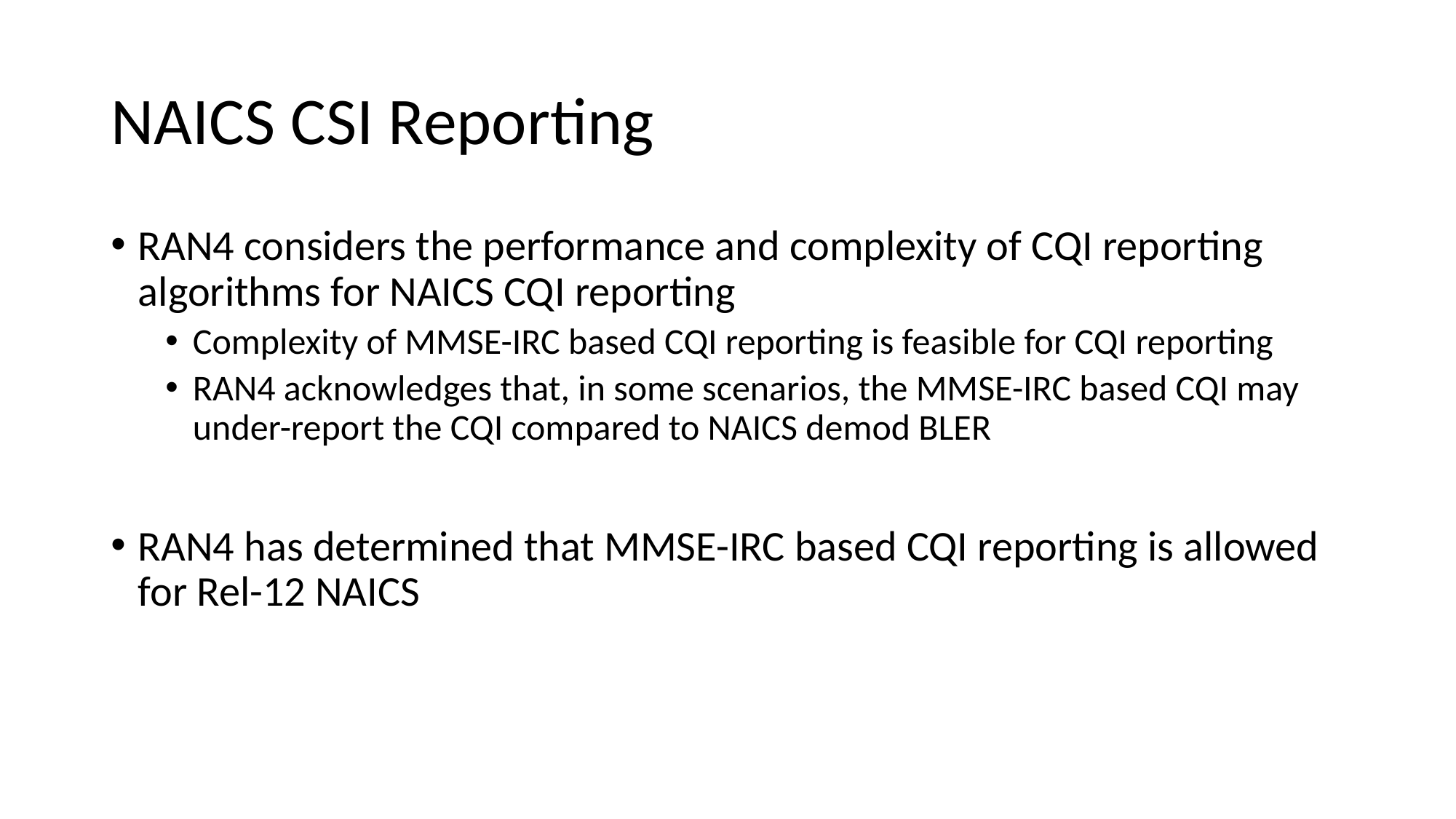

# NAICS CSI Reporting
RAN4 considers the performance and complexity of CQI reporting algorithms for NAICS CQI reporting
Complexity of MMSE-IRC based CQI reporting is feasible for CQI reporting
RAN4 acknowledges that, in some scenarios, the MMSE-IRC based CQI may under-report the CQI compared to NAICS demod BLER

RAN4 has determined that MMSE-IRC based CQI reporting is allowed for Rel-12 NAICS